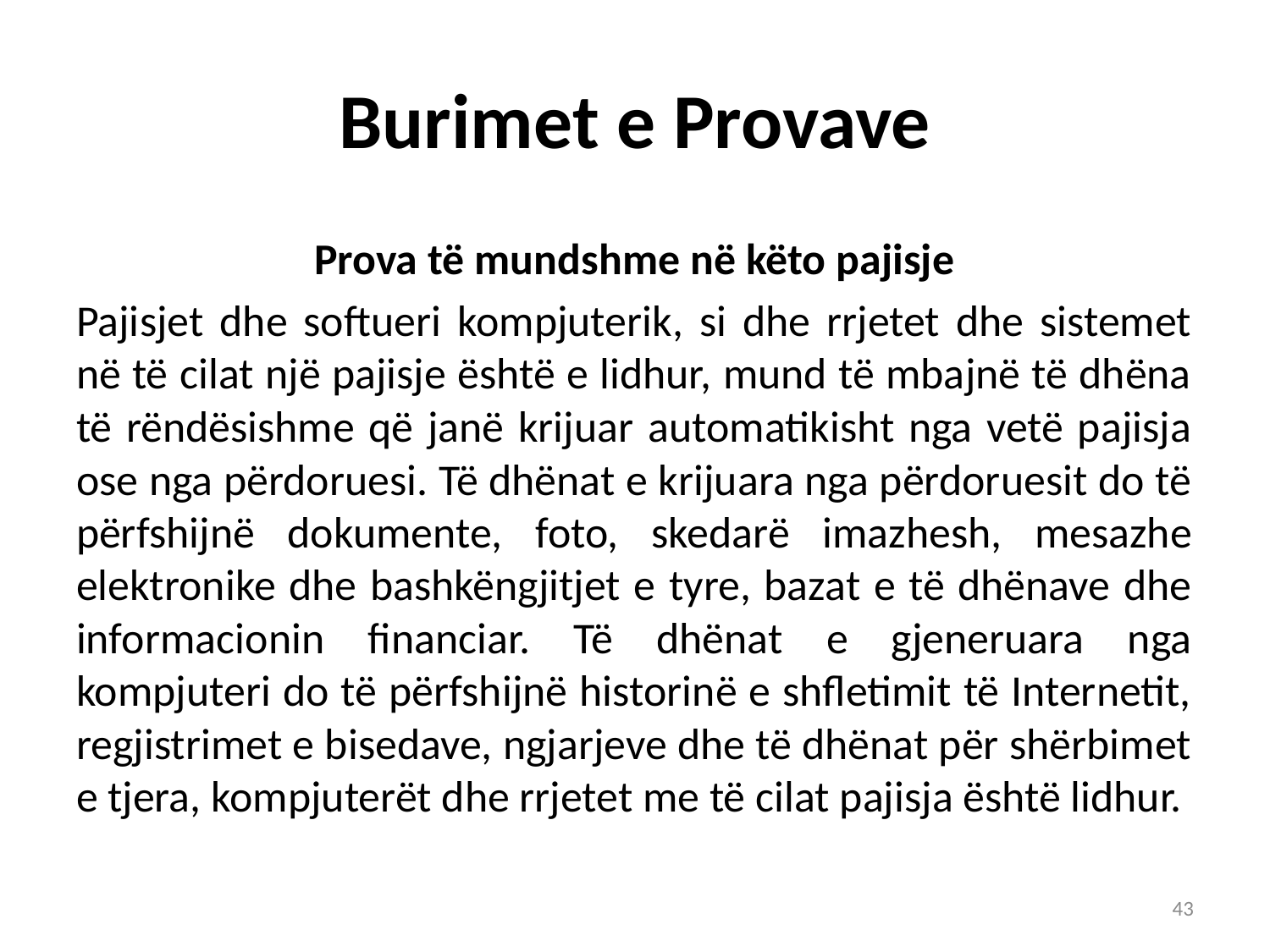

# Burimet e Provave
Prova të mundshme në këto pajisje
Pajisjet dhe softueri kompjuterik, si dhe rrjetet dhe sistemet në të cilat një pajisje është e lidhur, mund të mbajnë të dhëna të rëndësishme që janë krijuar automatikisht nga vetë pajisja ose nga përdoruesi. Të dhënat e krijuara nga përdoruesit do të përfshijnë dokumente, foto, skedarë imazhesh, mesazhe elektronike dhe bashkëngjitjet e tyre, bazat e të dhënave dhe informacionin financiar. Të dhënat e gjeneruara nga kompjuteri do të përfshijnë historinë e shfletimit të Internetit, regjistrimet e bisedave, ngjarjeve dhe të dhënat për shërbimet e tjera, kompjuterët dhe rrjetet me të cilat pajisja është lidhur.
43